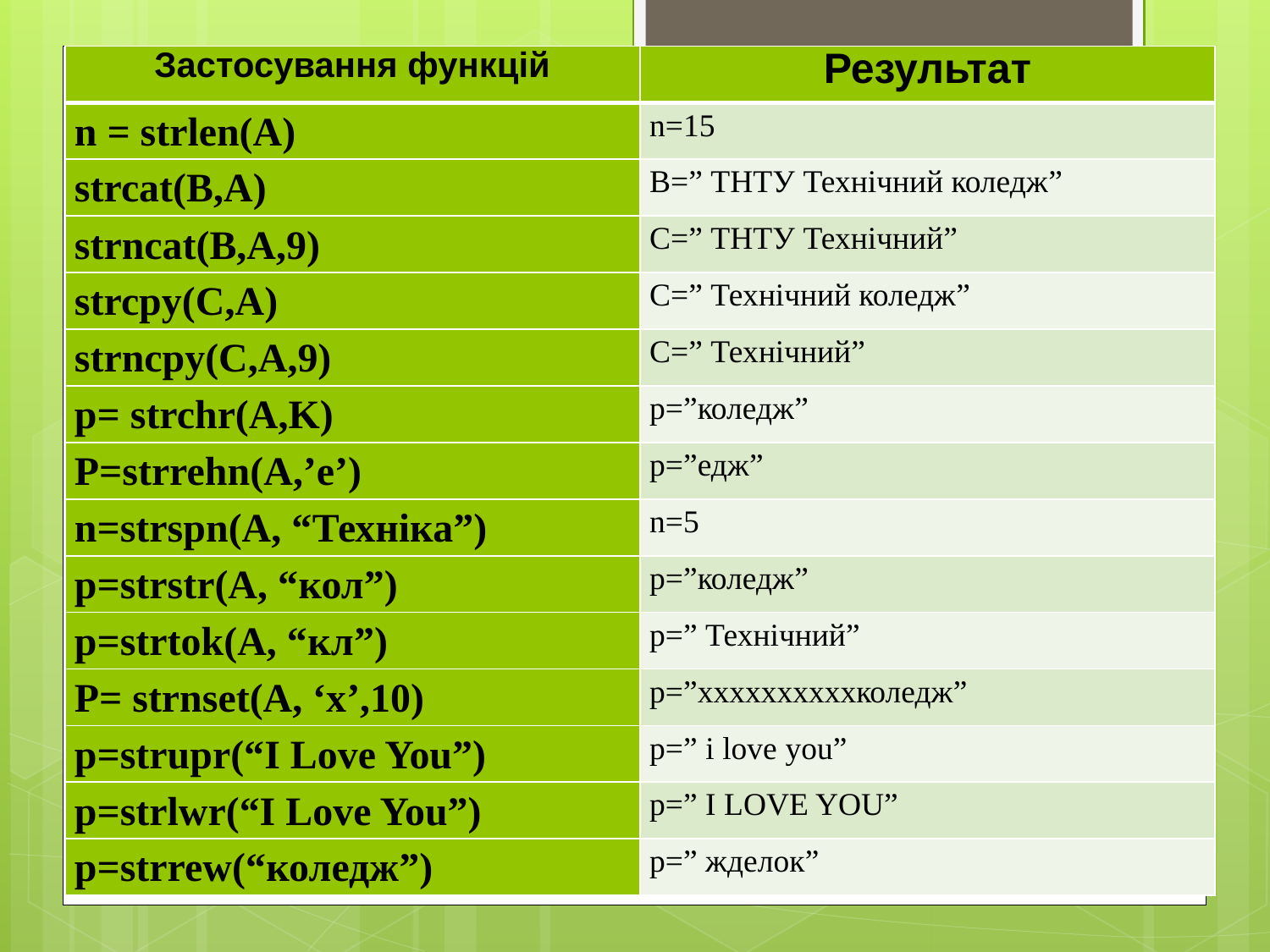

| Застосування функцій | Результат |
| --- | --- |
| n = strlen(A) | n=15 |
| strcat(B,A) | B=” ТНТУ Технічний коледж” |
| strncat(B,A,9) | C=” ТНТУ Технічний” |
| strcpy(C,A) | C=” Технічний коледж” |
| strncpy(C,A,9) | C=” Технічний” |
| p= strchr(A,K) | p=”коледж” |
| P=strrehn(A,’e’) | p=”едж” |
| n=strspn(A, “Техніка”) | n=5 |
| p=strstr(A, “кол”) | p=”коледж” |
| p=strtok(A, “кл”) | p=” Технічний” |
| P= strnset(A, ‘x’,10) | p=”ххххххххххколедж” |
| p=strupr(“I Love You”) | p=” і love уou” |
| p=strlwr(“I Love You”) | p=” I LOVE YOU” |
| p=strrew(“коледж”) | p=” жделок” |
#